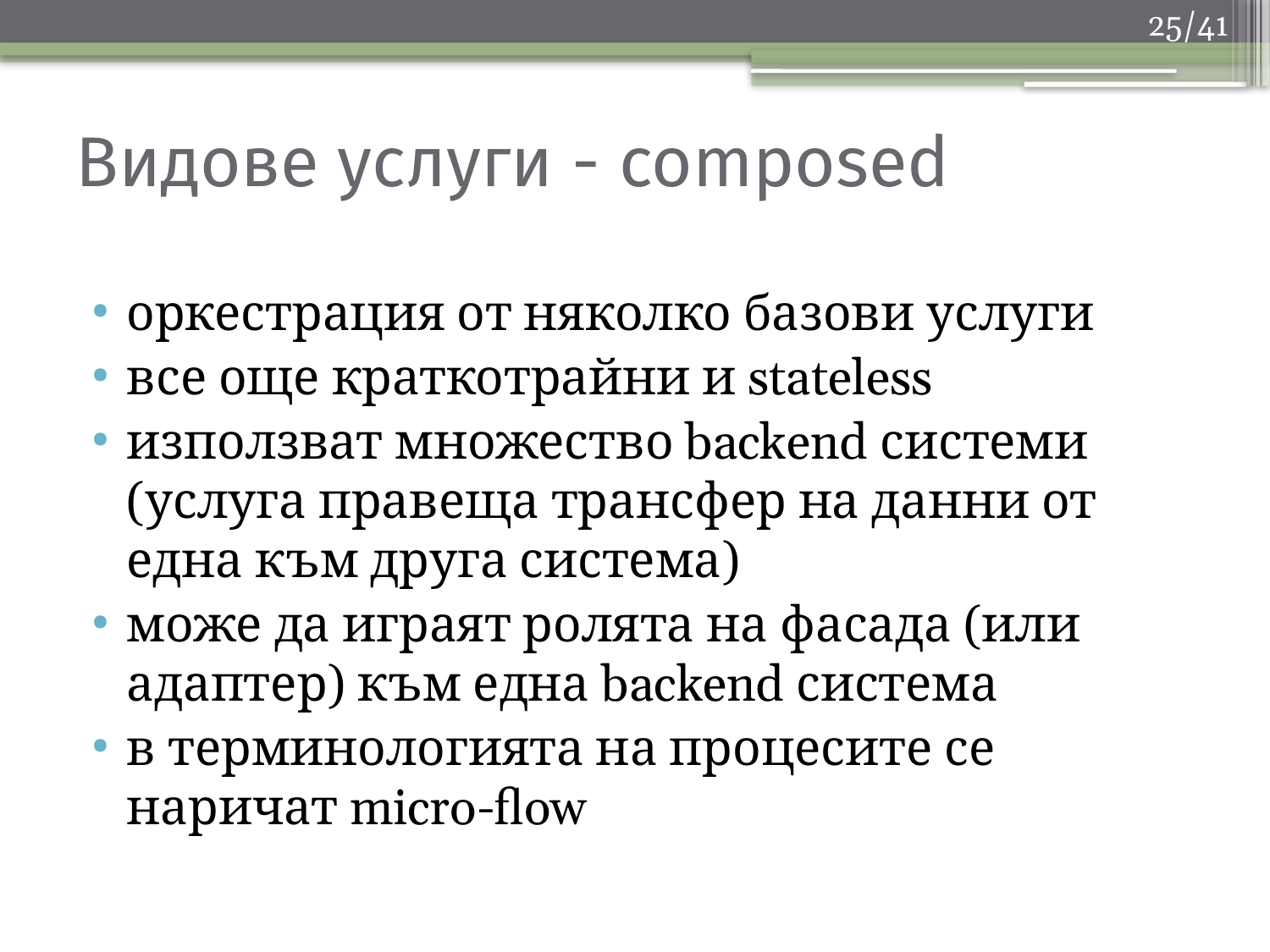

25/41
Видове услуги - composed
оркестрация от няколко базови услуги
все още краткотрайни и stateless
използват множество backend системи (услуга правеща трансфер на данни от една към друга система)
може да играят ролята на фасада (или адаптер) към една backend система
в терминологията на процесите се наричат micro-flow